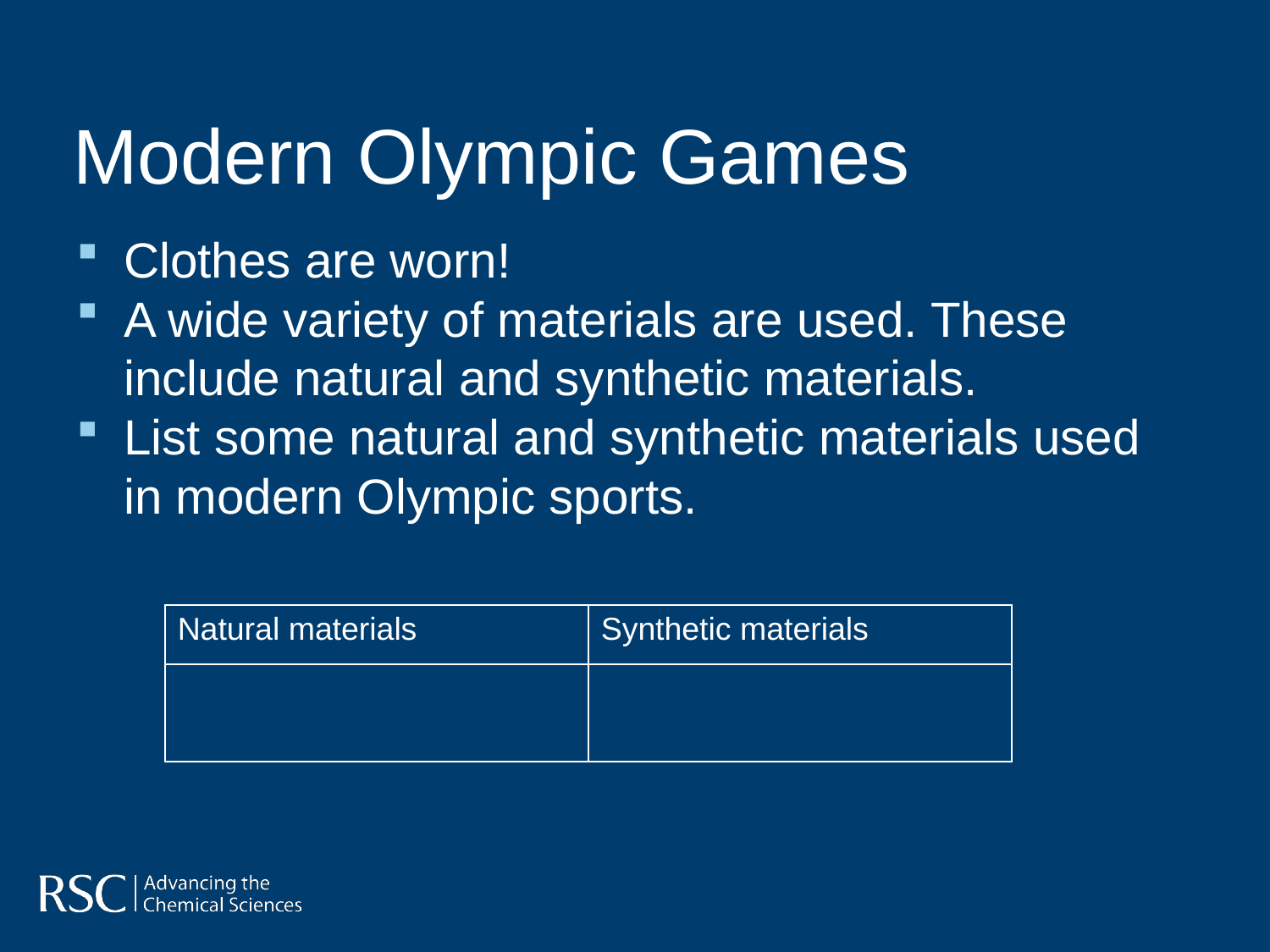

# Modern Olympic Games
Clothes are worn!
A wide variety of materials are used. These include natural and synthetic materials.
List some natural and synthetic materials used in modern Olympic sports.

| Natural materials | Synthetic materials |
| --- | --- |
|  |  |